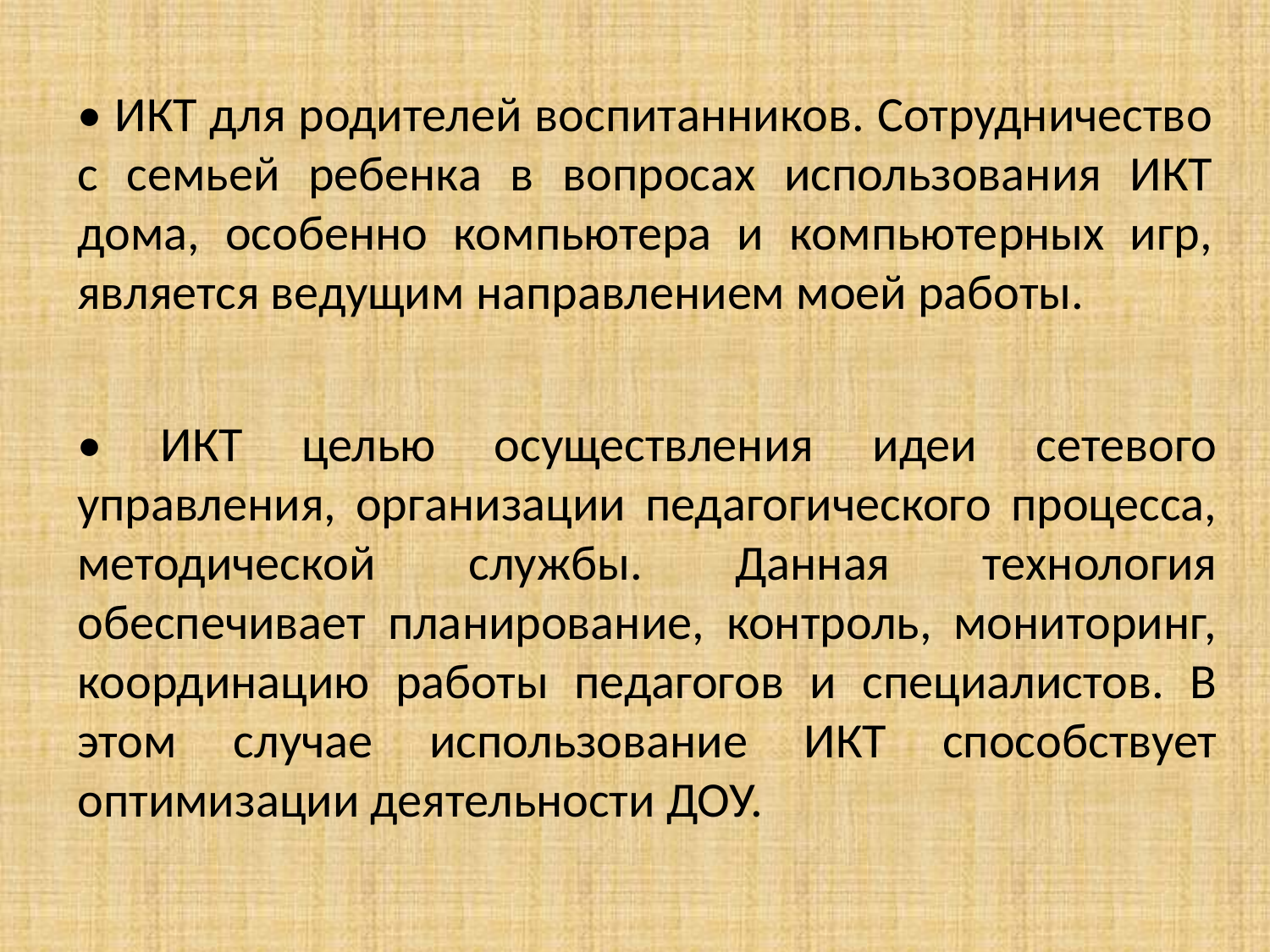

• ИКТ для родителей воспитанников. Сотрудничество с семьей ребенка в вопросах использования ИКТ дома, особенно компьютера и компьютерных игр, является ведущим направлением моей работы.
• ИКТ целью осуществления идеи сетевого управления, организации педагогического процесса, методической службы. Данная технология обеспечивает планирование, контроль, мониторинг, координацию работы педагогов и специалистов. В этом случае использование ИКТ способствует оптимизации деятельности ДОУ.